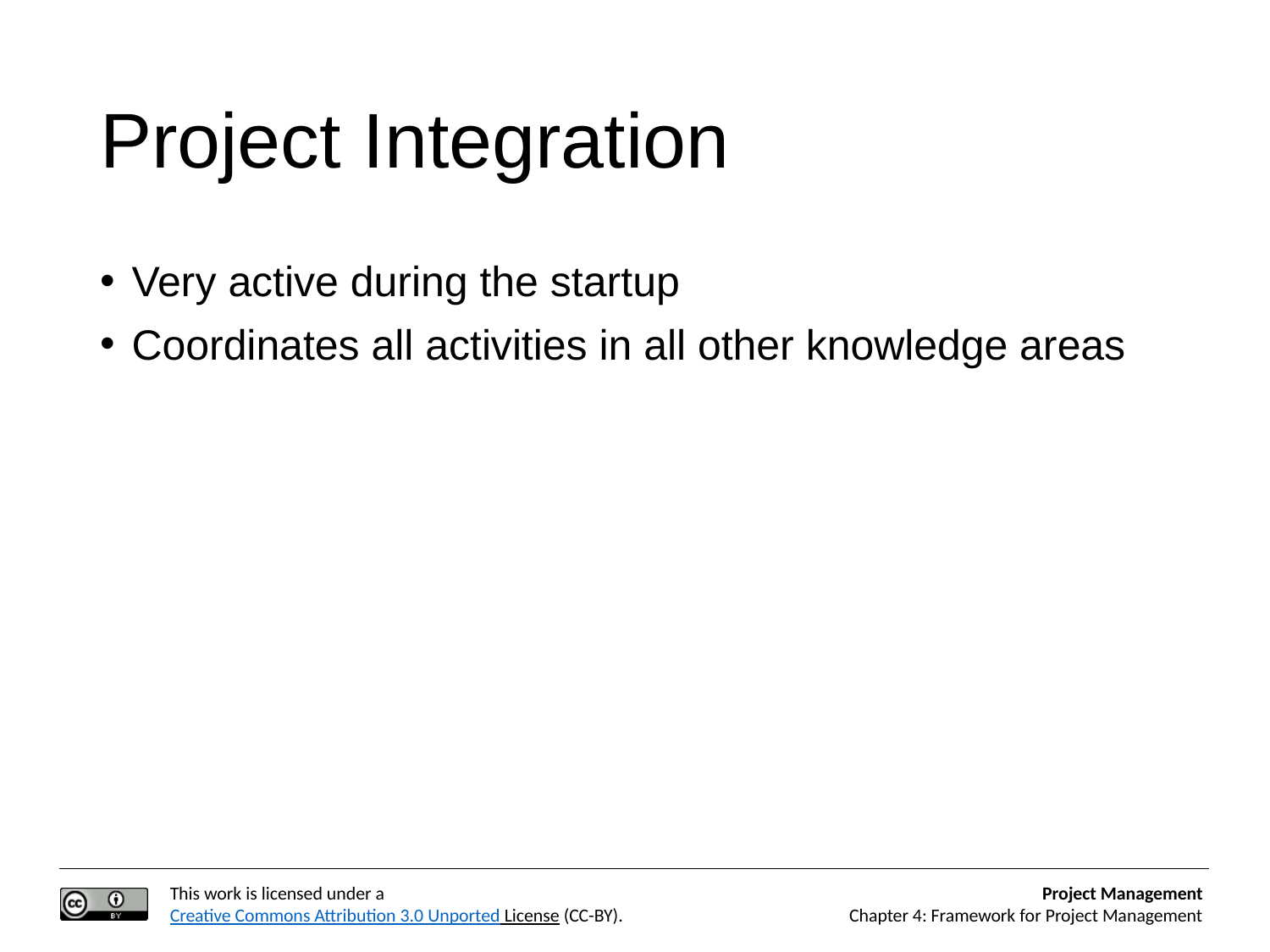

# Project Integration
Very active during the startup
Coordinates all activities in all other knowledge areas